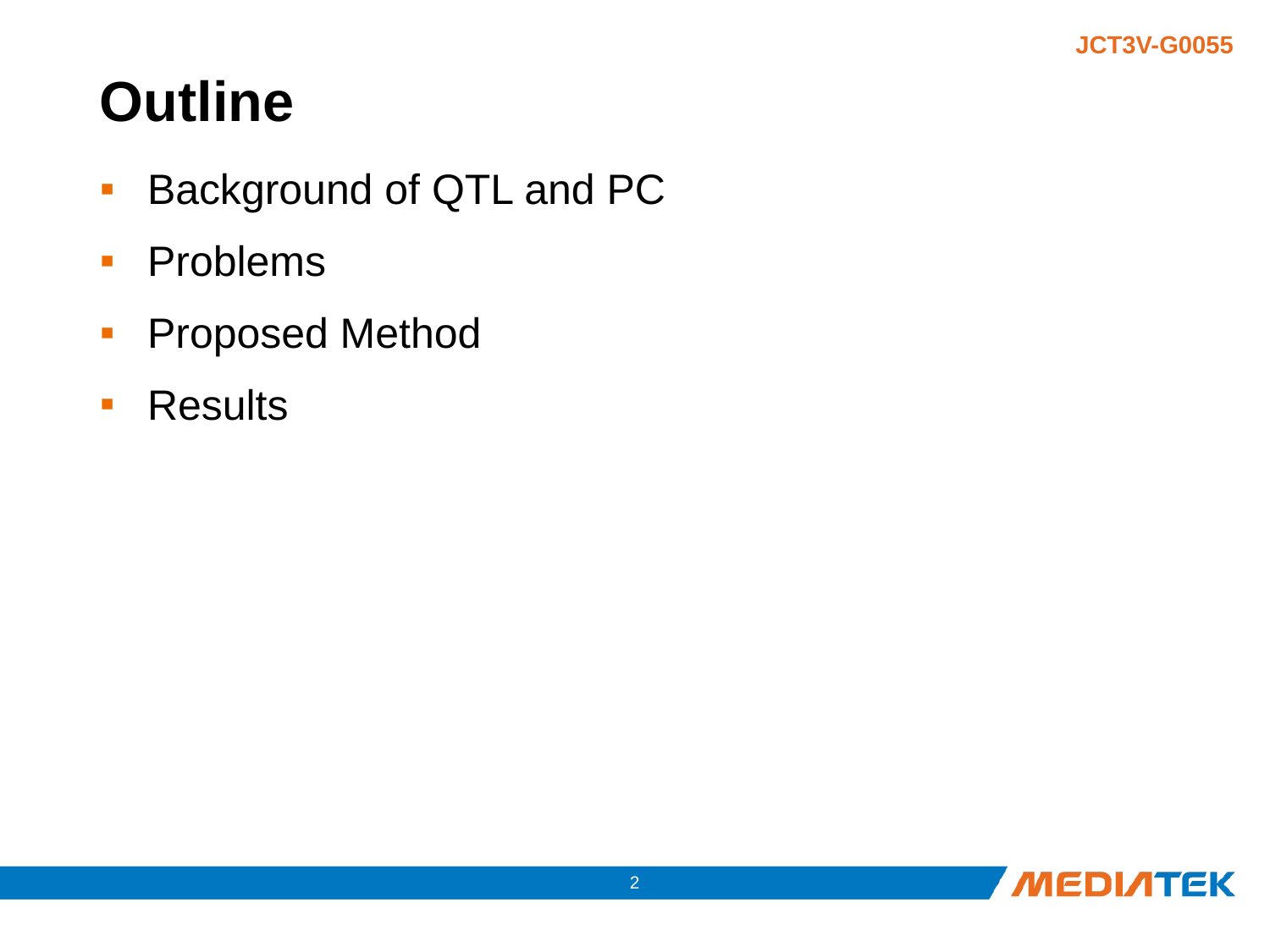

# Outline
Background of QTL and PC
Problems
Proposed Method
Results
2